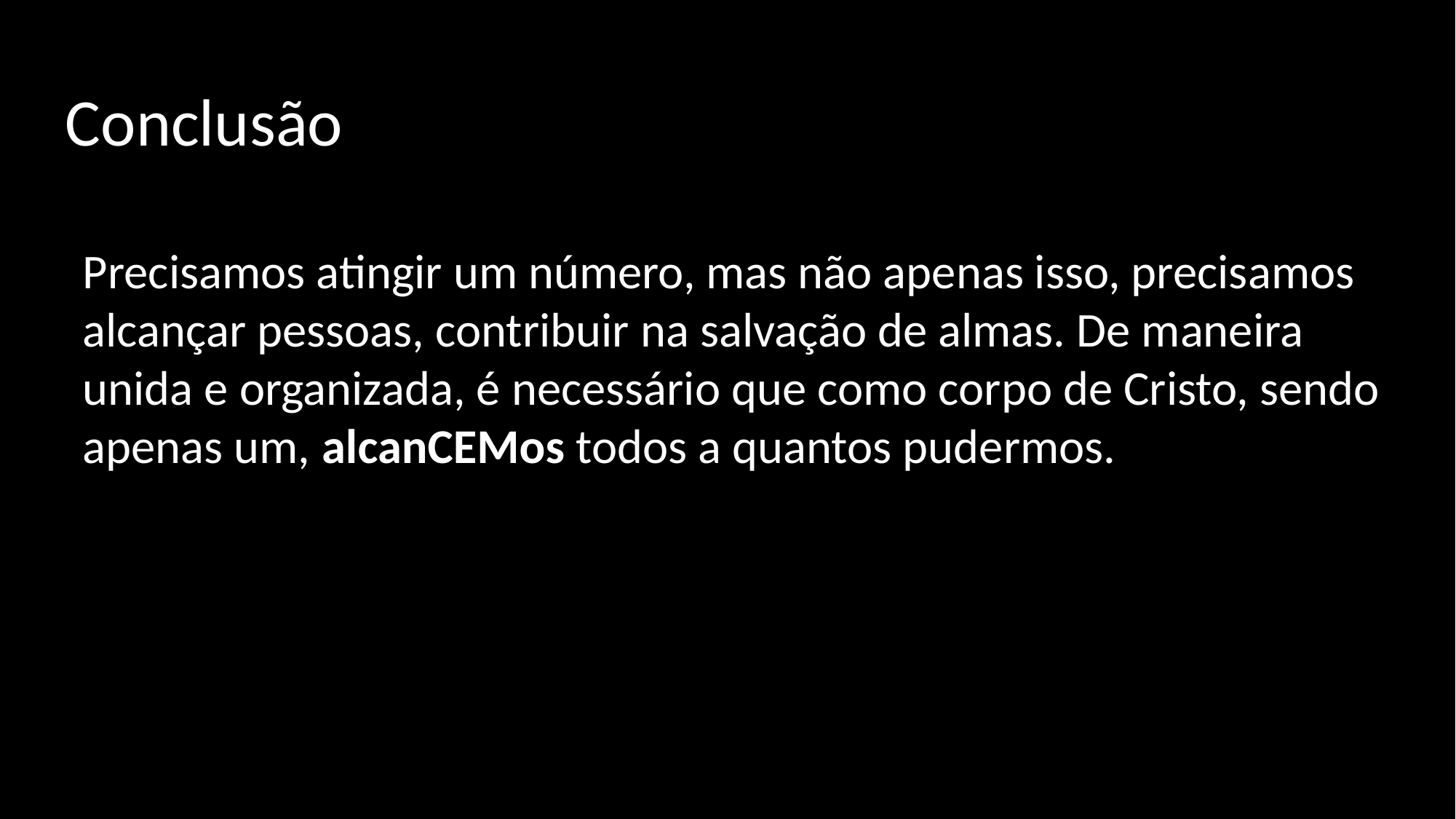

Conclusão
Precisamos atingir um número, mas não apenas isso, precisamos alcançar pessoas, contribuir na salvação de almas. De maneira unida e organizada, é necessário que como corpo de Cristo, sendo apenas um, alcanCEMos todos a quantos pudermos.